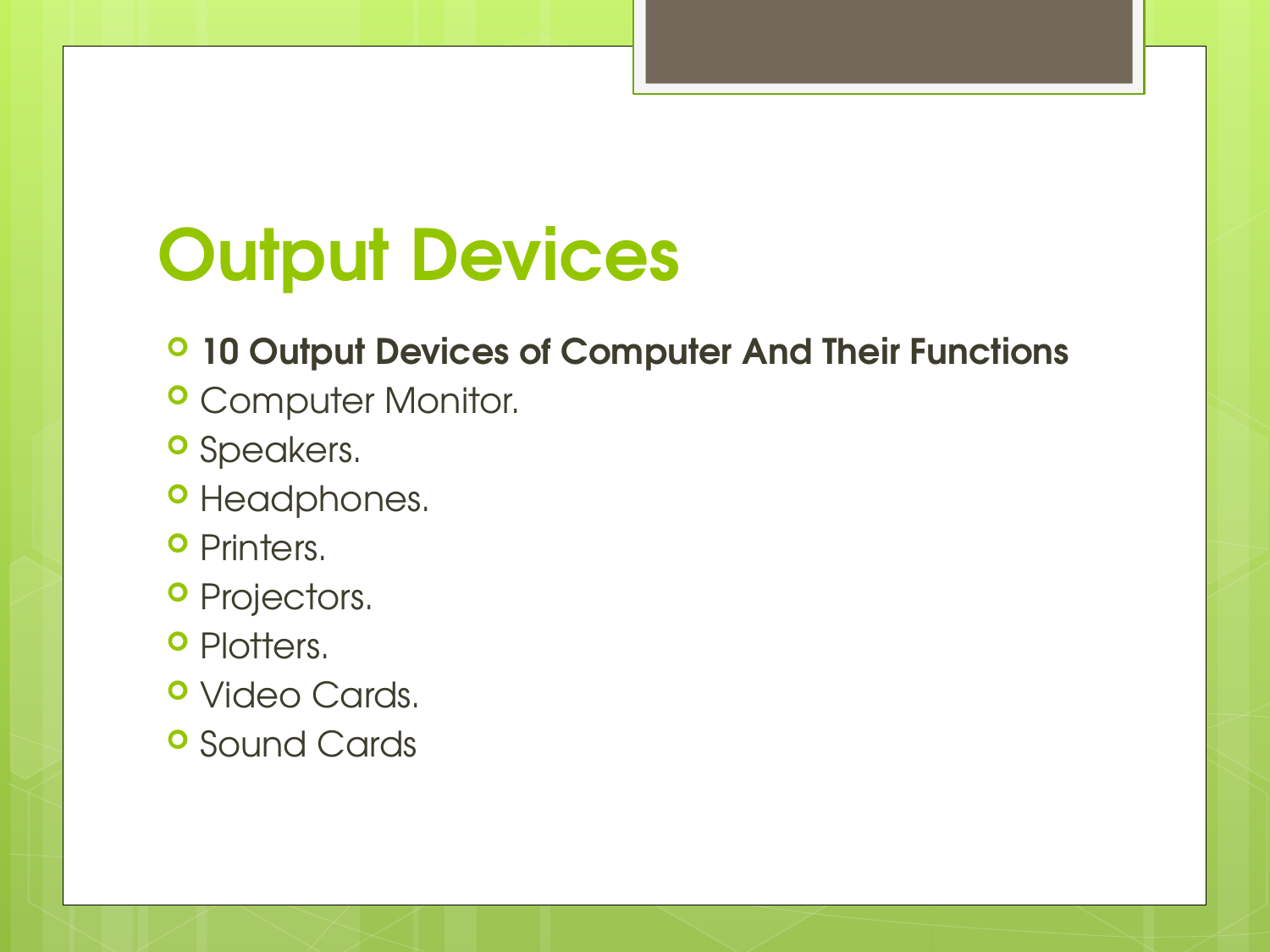

# Output Devices
10 Output Devices of Computer And Their Functions
Computer Monitor.
Speakers.
Headphones.
Printers.
Projectors.
Plotters.
Video Cards.
Sound Cards